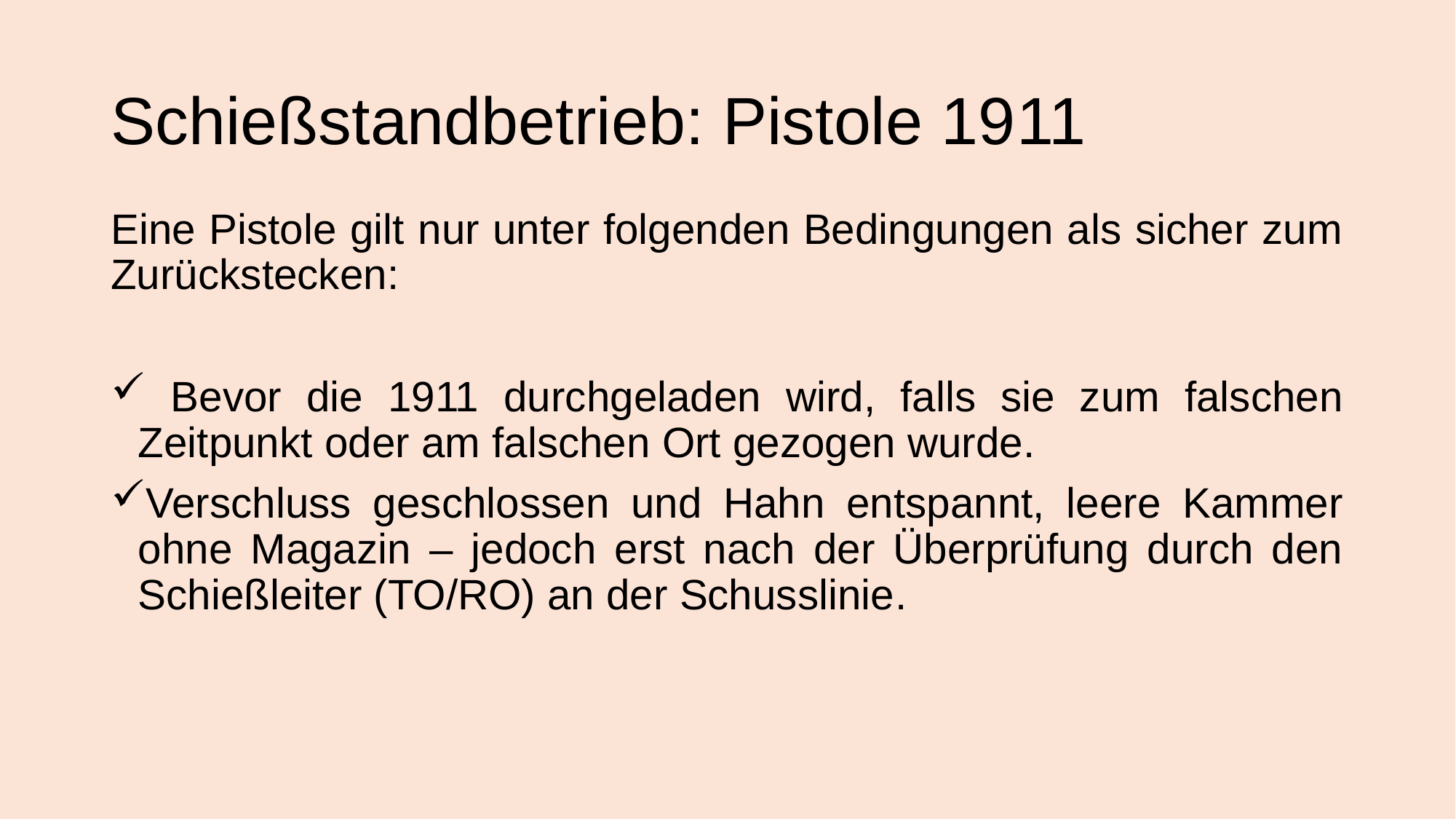

# Schießstandbetrieb: Pistole 1911
Eine Pistole gilt nur unter folgenden Bedingungen als sicher zum Zurückstecken:

 Bevor die 1911 durchgeladen wird, falls sie zum falschen Zeitpunkt oder am falschen Ort gezogen wurde.
Verschluss geschlossen und Hahn entspannt, leere Kammer ohne Magazin – jedoch erst nach der Überprüfung durch den Schießleiter (TO/RO) an der Schusslinie.